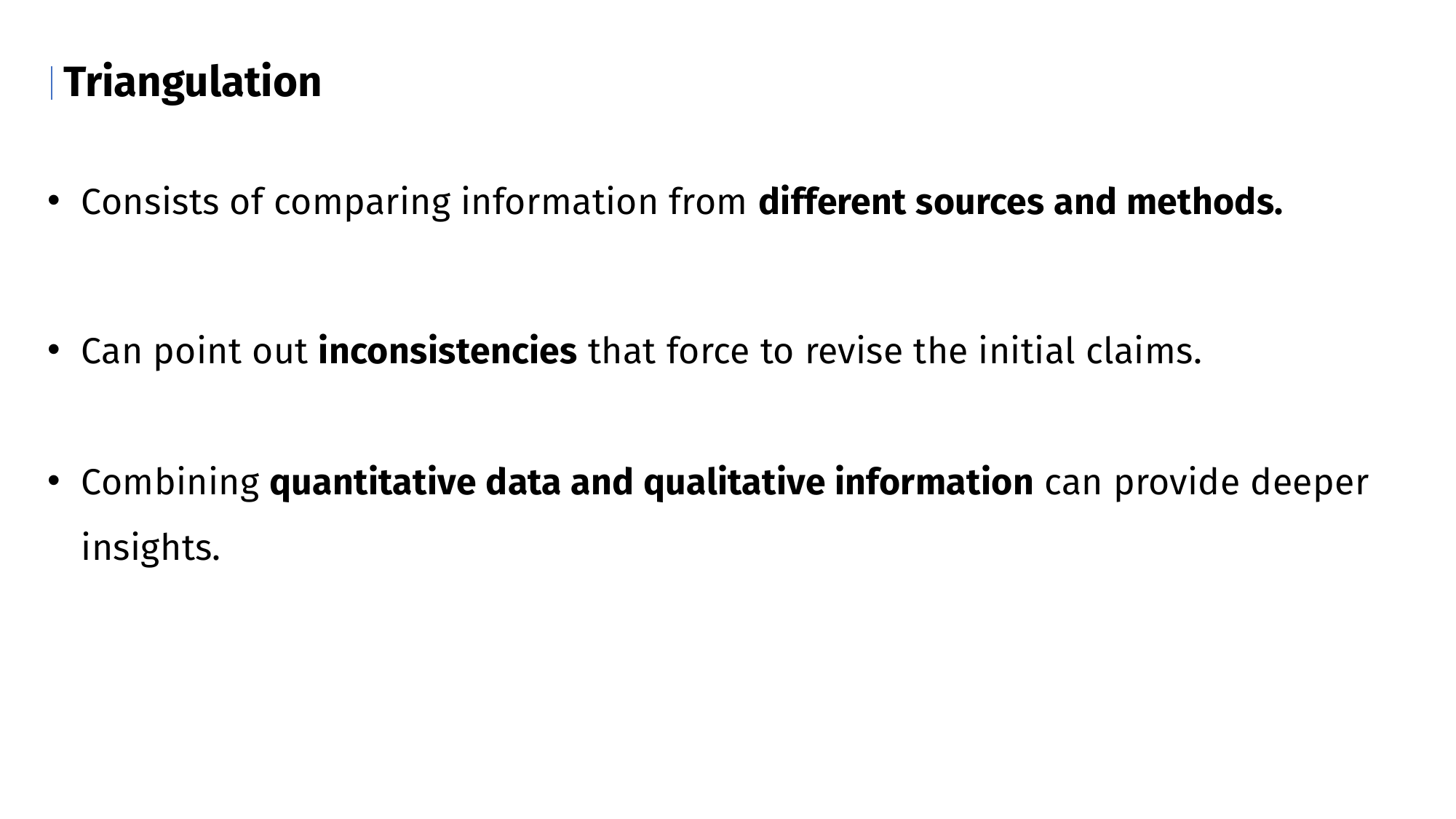

Triangulation
Consists of comparing information from different sources and methods.

Can point out inconsistencies that force to revise the initial claims.

Combining quantitative data and qualitative information can provide deeper insights.